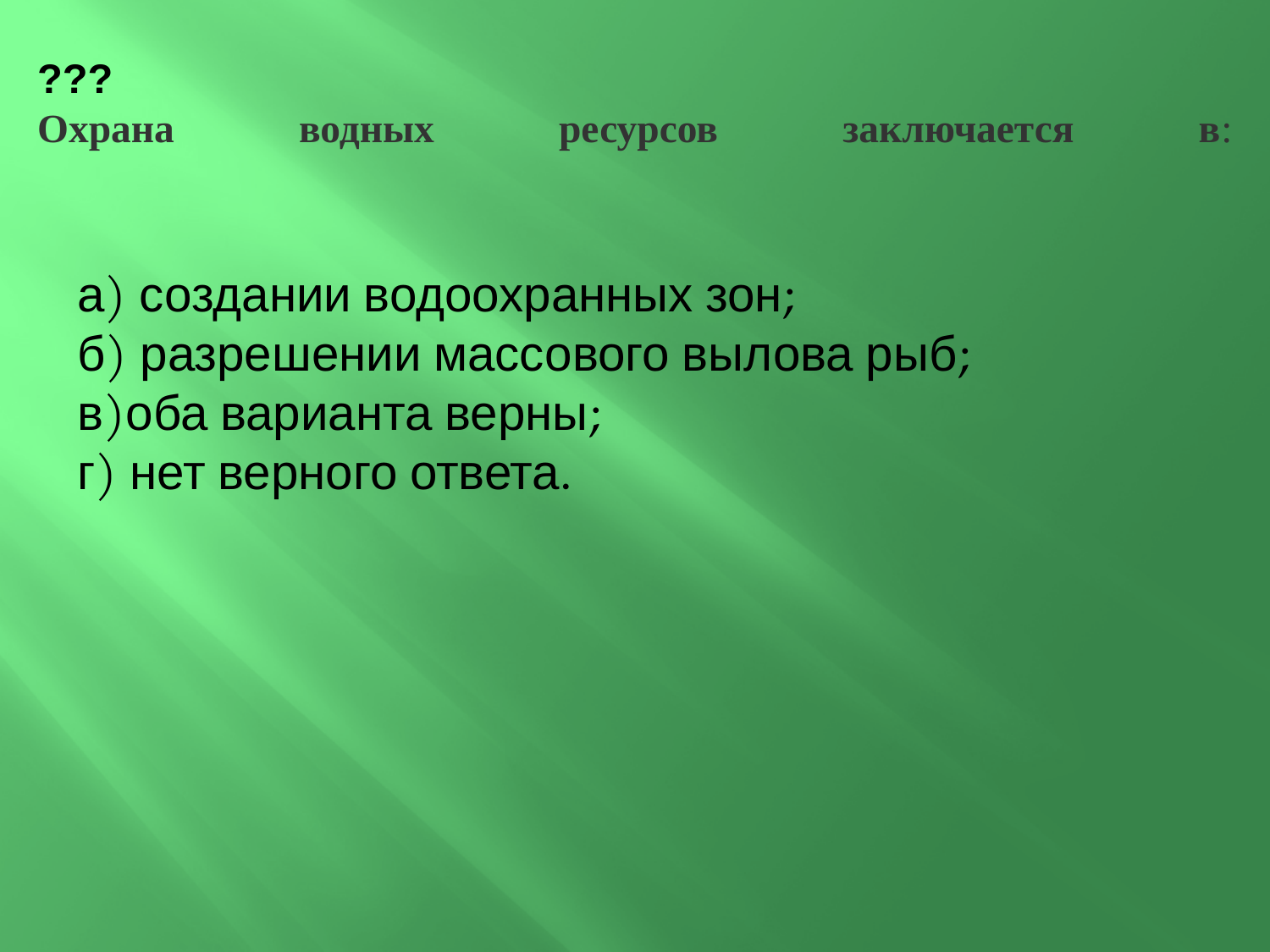

# ??? Охрана водных ресурсов заключается в:
а) создании водоохранных зон;
б) разрешении массового вылова рыб;
в)оба варианта верны;
г) нет верного ответа.